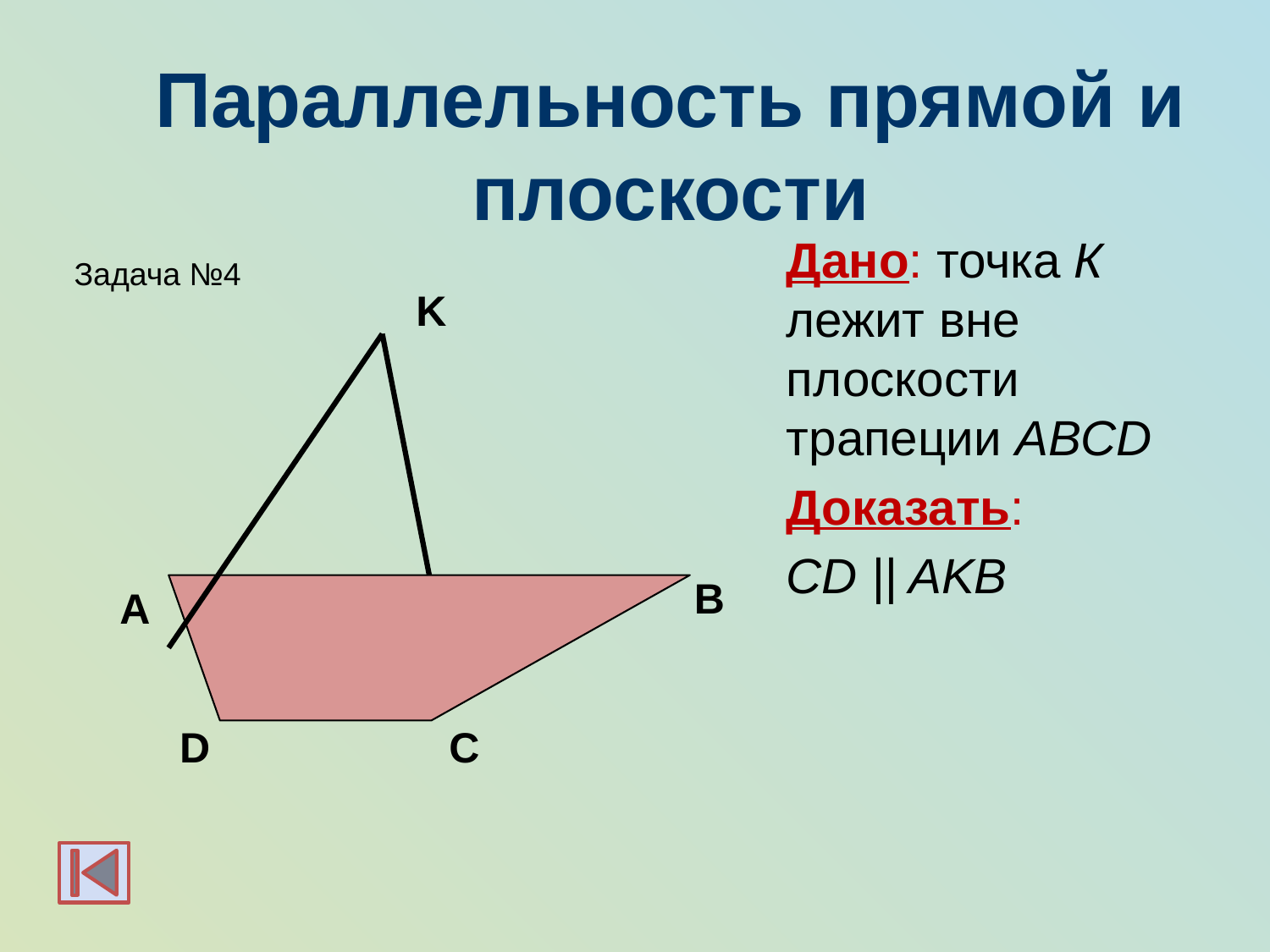

# Параллельность прямой и плоскости
Дано: точка К лежит вне плоскости трапеции ABCD
Доказать:
CD || AKB

Задача №4
K
В
А

D
С